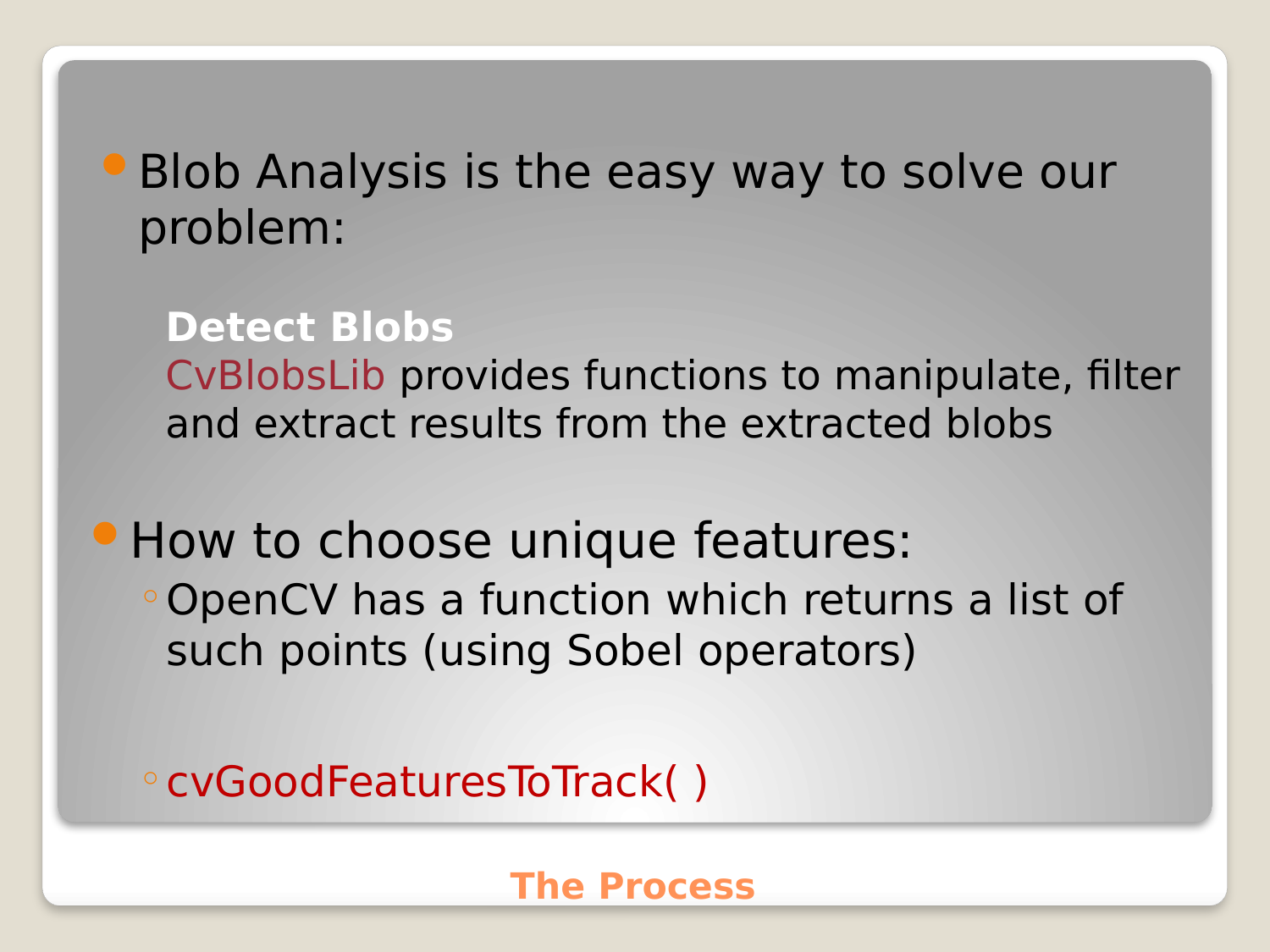

Blob Analysis is the easy way to solve our problem:
Detect Blobs
CvBlobsLib provides functions to manipulate, filter and extract results from the extracted blobs

How to choose unique features:
OpenCV has a function which returns a list of such points (using Sobel operators)

cvGoodFeaturesToTrack( )

# The Process